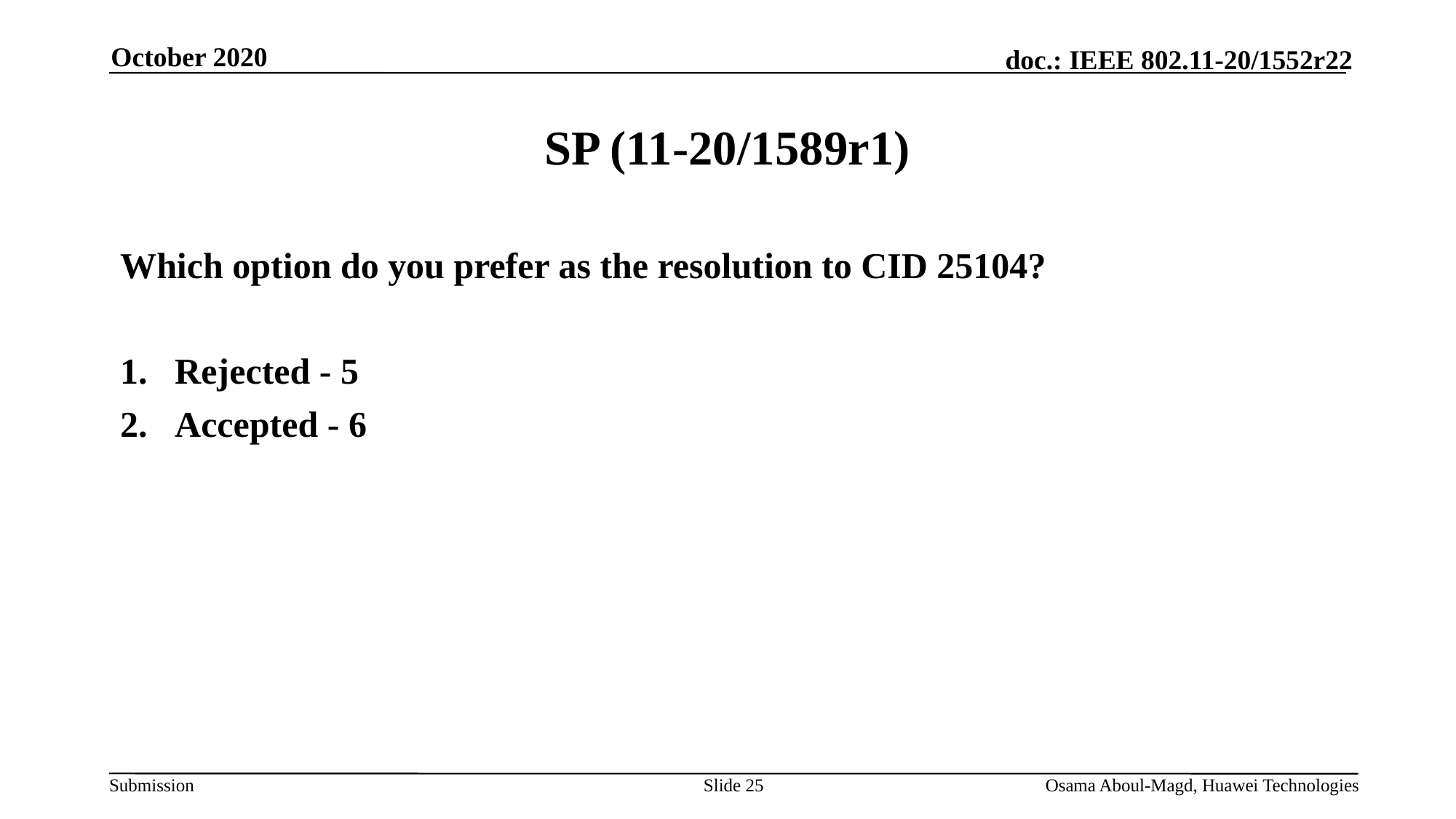

October 2020
# SP (11-20/1589r1)
Which option do you prefer as the resolution to CID 25104?

Rejected - 5
Accepted - 6
Slide 25
Osama Aboul-Magd, Huawei Technologies